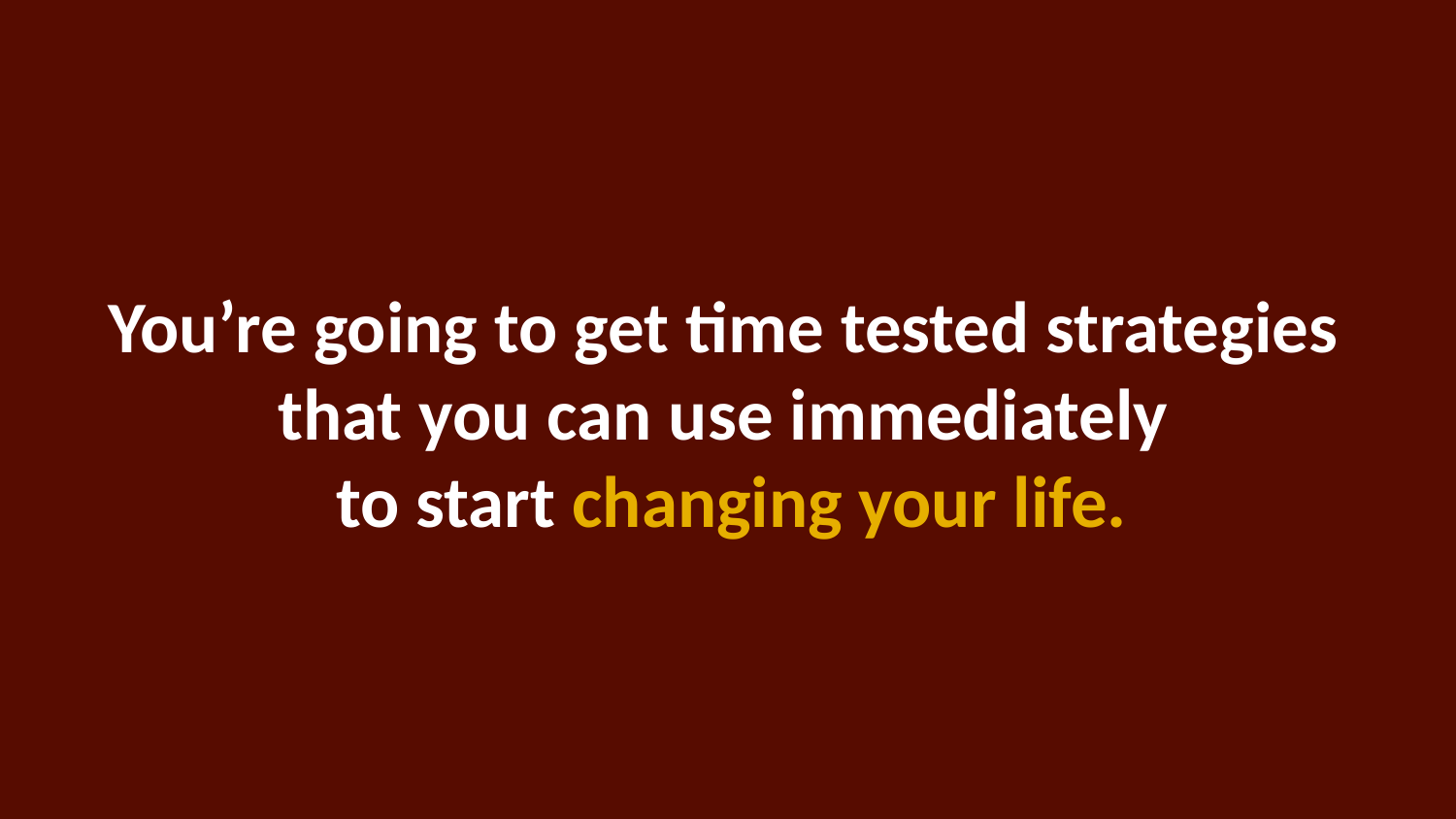

You’re going to get time tested strategies
that you can use immediately
to start changing your life.